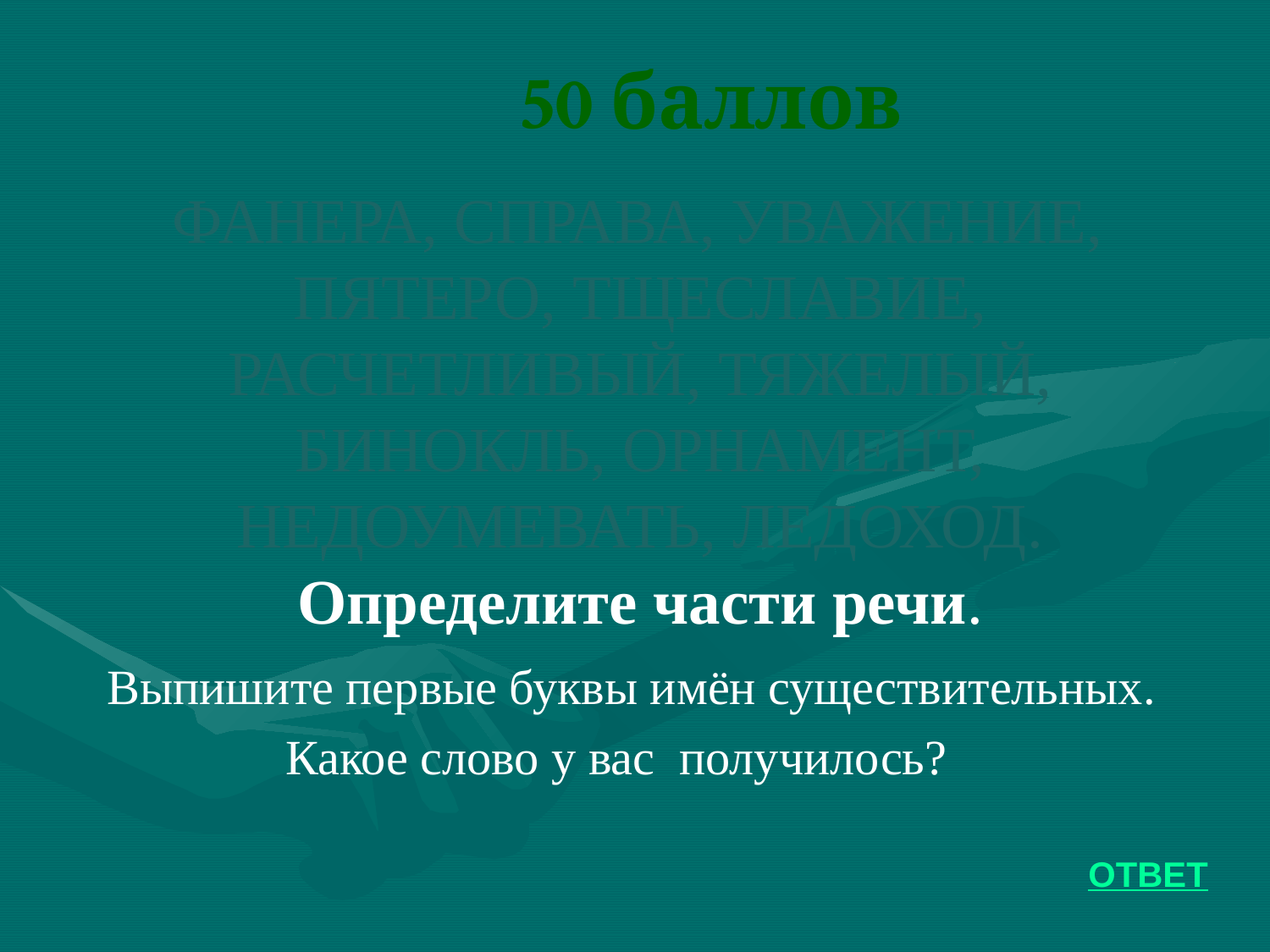

# 50 баллов
   ФАНЕРА, СПРАВА, УВАЖЕНИЕ, ПЯТЕРО, ТЩЕСЛАВИЕ, РАСЧЕТЛИВЫЙ, ТЯЖЕЛЫЙ, БИНОКЛЬ, ОРНАМЕНТ, НЕДОУМЕВАТЬ, ЛЕДОХОД. Определите части речи.
   Выпишите первые буквы имён существительных.
Какое слово у вас  получилось?
ОТВЕТ